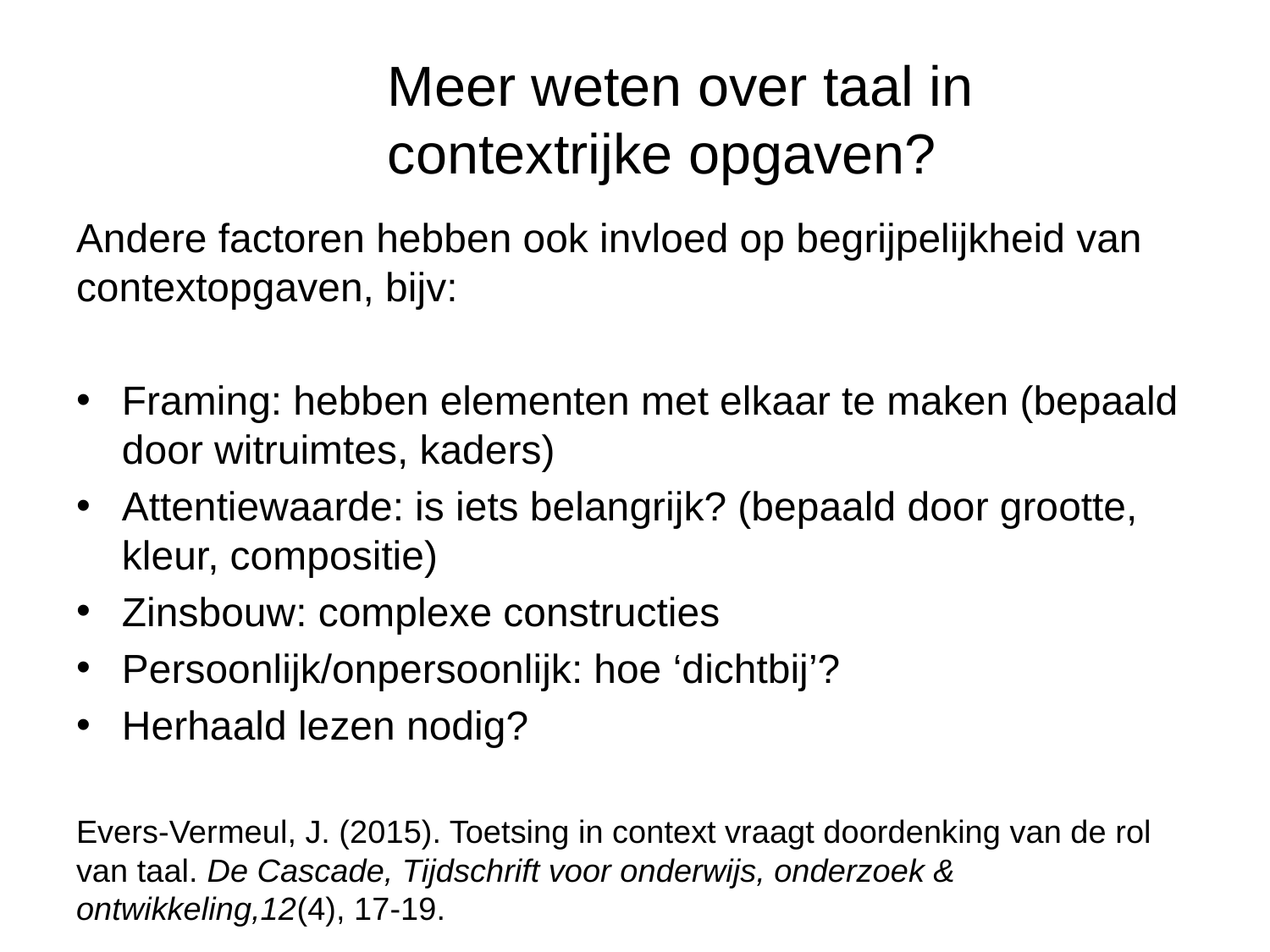

# Meer weten over taal in contextrijke opgaven?
Andere factoren hebben ook invloed op begrijpelijkheid van contextopgaven, bijv:

Framing: hebben elementen met elkaar te maken (bepaald door witruimtes, kaders)
Attentiewaarde: is iets belangrijk? (bepaald door grootte, kleur, compositie)
Zinsbouw: complexe constructies
Persoonlijk/onpersoonlijk: hoe ‘dichtbij’?
Herhaald lezen nodig?

Evers-Vermeul, J. (2015). Toetsing in context vraagt doordenking van de rol van taal. De Cascade, Tijdschrift voor onderwijs, onderzoek & ontwikkeling,12(4), 17-19.